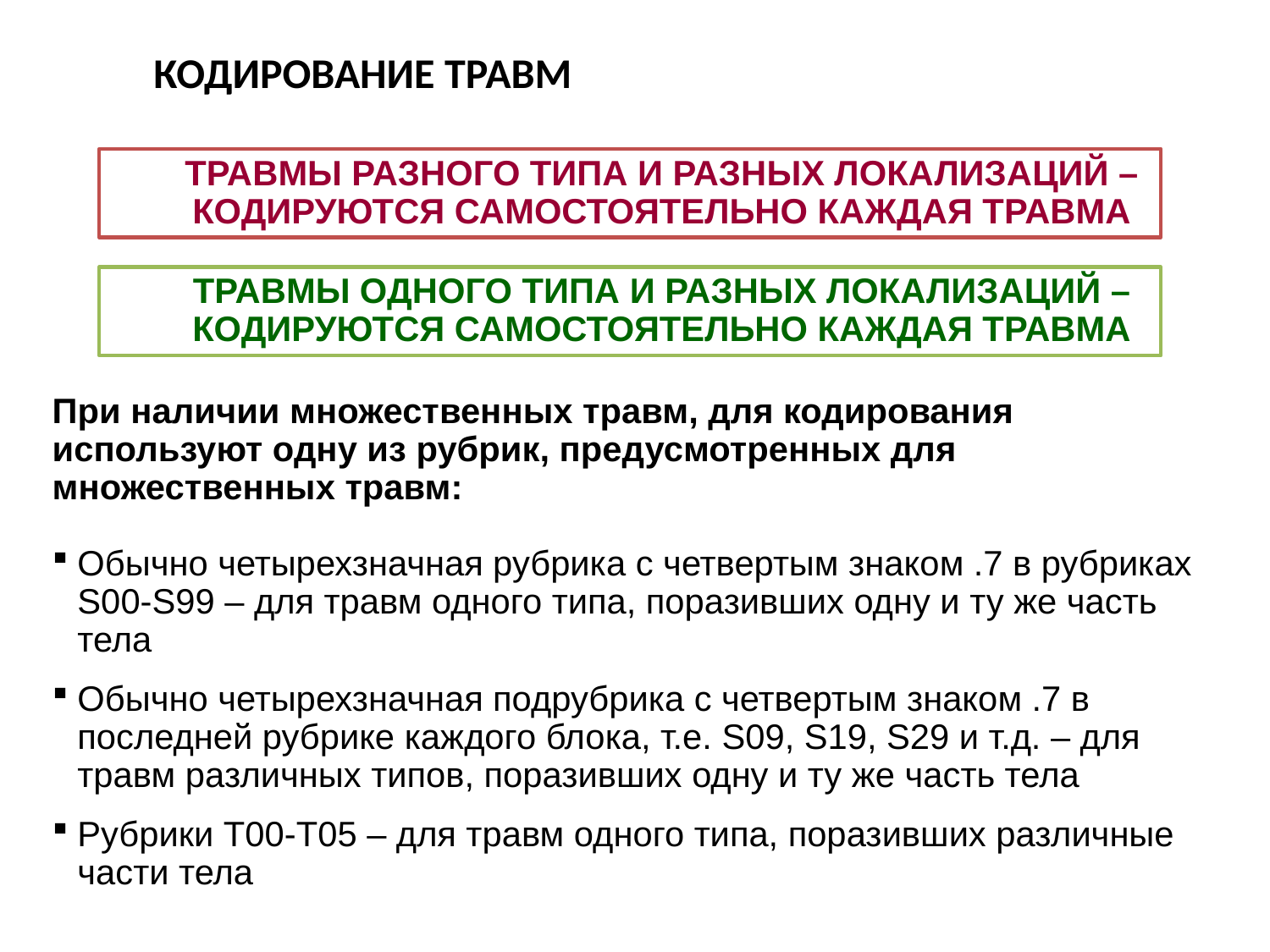

КОДИРОВАНИЕ ТРАВМ
ТРАВМЫ РАЗНОГО ТИПА И РАЗНЫХ ЛОКАЛИЗАЦИЙ – КОДИРУЮТСЯ САМОСТОЯТЕЛЬНО КАЖДАЯ ТРАВМА
ТРАВМЫ ОДНОГО ТИПА И РАЗНЫХ ЛОКАЛИЗАЦИЙ – КОДИРУЮТСЯ САМОСТОЯТЕЛЬНО КАЖДАЯ ТРАВМА

При наличии множественных травм, для кодирования используют одну из рубрик, предусмотренных для множественных травм:

Обычно четырехзначная рубрика с четвертым знаком .7 в рубриках S00-S99 – для травм одного типа, поразивших одну и ту же часть тела
Обычно четырехзначная подрубрика с четвертым знаком .7 в последней рубрике каждого блока, т.е. S09, S19, S29 и т.д. – для травм различных типов, поразивших одну и ту же часть тела
Рубрики T00-T05 – для травм одного типа, поразивших различные части тела